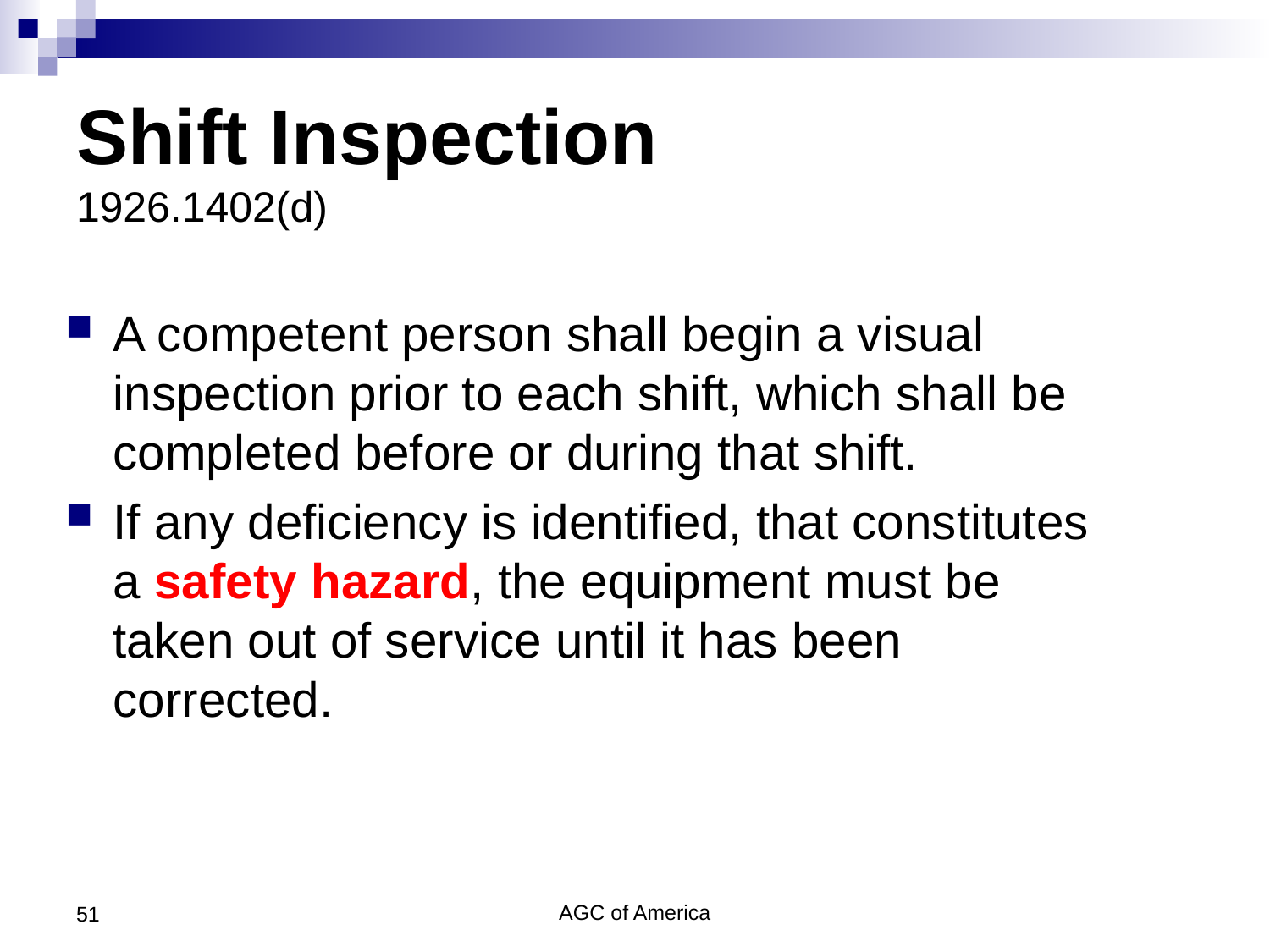

# Shift Inspection 1926.1402(d)
A competent person shall begin a visual inspection prior to each shift, which shall be completed before or during that shift.
If any deficiency is identified, that constitutes a safety hazard, the equipment must be taken out of service until it has been corrected.
51
AGC of America